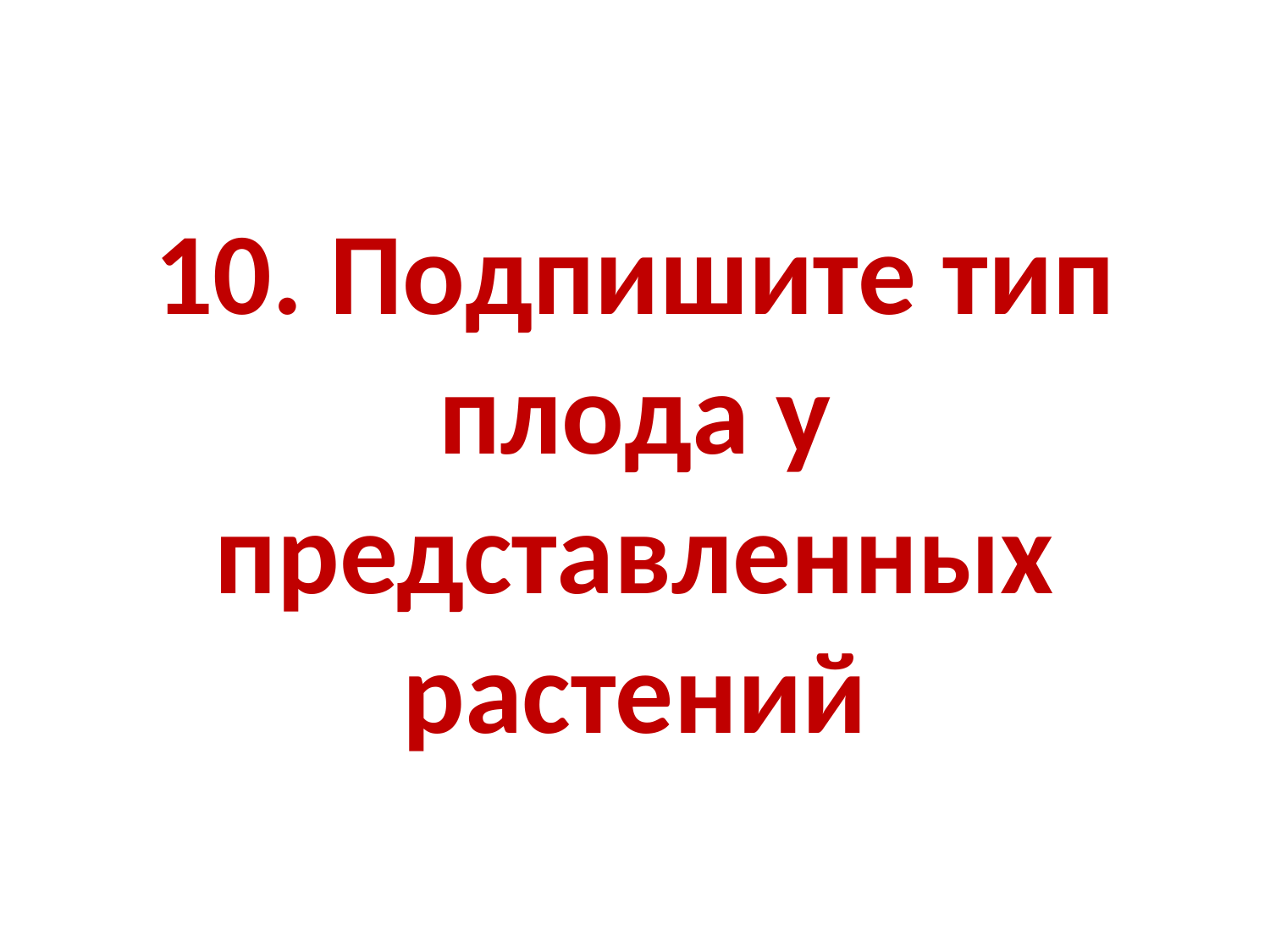

# 10. Подпишите тип плода у представленных растений